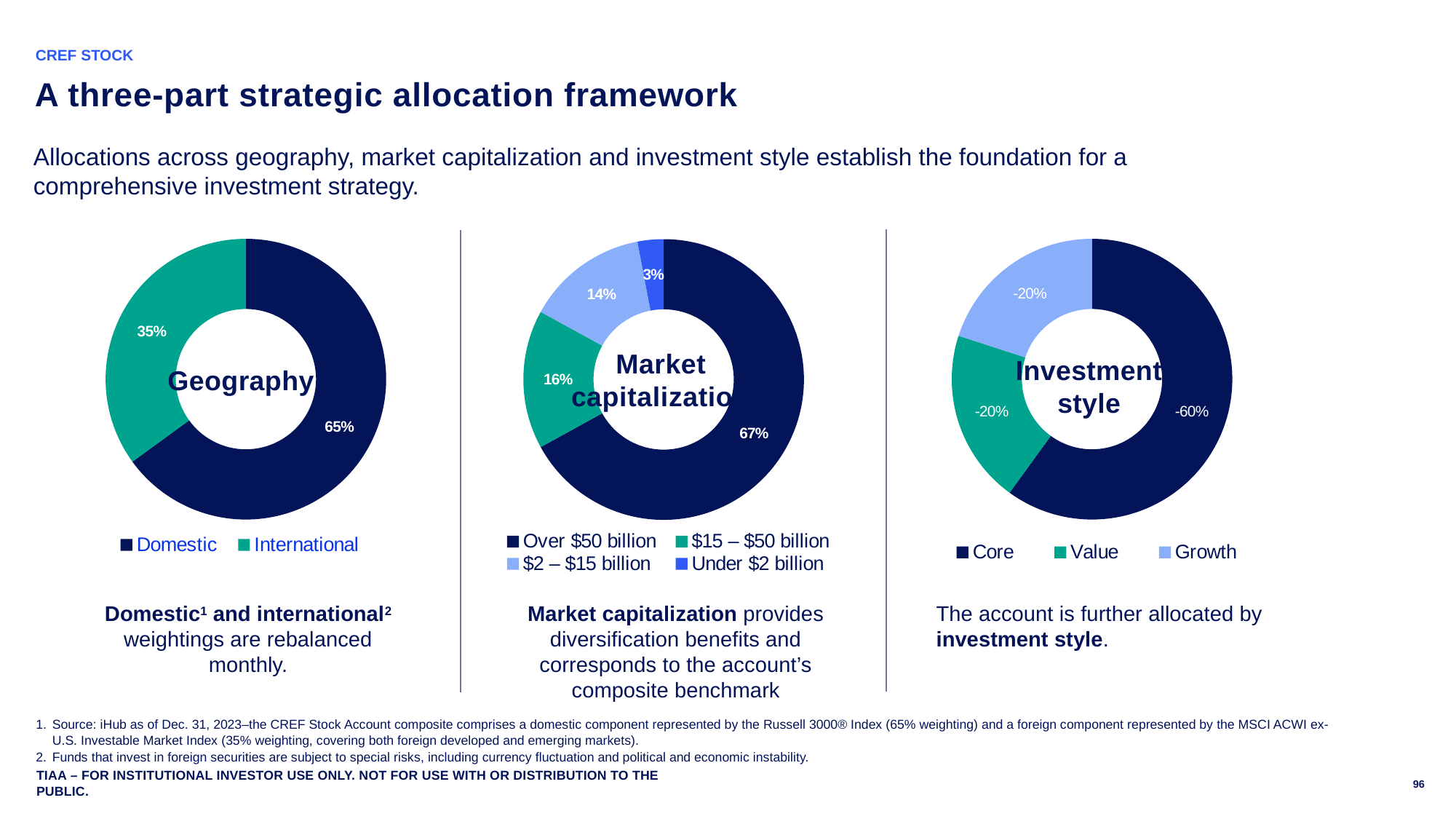

CREF STOCK
# A three-part strategic allocation framework

### Chart

| Category | Sales |
|---|---|
| Domestic | 65.0 |
| International | 35.0 |

### Chart

| Category | Column1 |
|---|---|
| Core | 60.0 |
| Value | 20.0 |
| Growth | 20.0 |

### Chart

| Category | Column1 |
|---|---|
| Over $50 billion | 67.0 |
| $15 – $50 billion | 16.0 |
| $2 – $15 billion | 14.0 |
| Under $2 billion | 3.0 |
Allocations across geography, market capitalization and investment style establish the foundation for a comprehensive investment strategy.
Market
capitalization
Investment style
Geography
Domestic1 and international2 weightings are rebalanced monthly.
Market capitalization provides diversification benefits and corresponds to the account’s composite benchmark
The account is further allocated by investment style.
Source: iHub as of Dec. 31, 2023–the CREF Stock Account composite comprises a domestic component represented by the Russell 3000® Index (65% weighting) and a foreign component represented by the MSCI ACWI ex-U.S. Investable Market Index (35% weighting, covering both foreign developed and emerging markets).
Funds that invest in foreign securities are subject to special risks, including currency fluctuation and political and economic instability.
TIAA – FOR Institutional INVESTOR USE ONLY. NOT FOR USE WITH OR DISTRIBUTION TO THE PUBLIC.
96